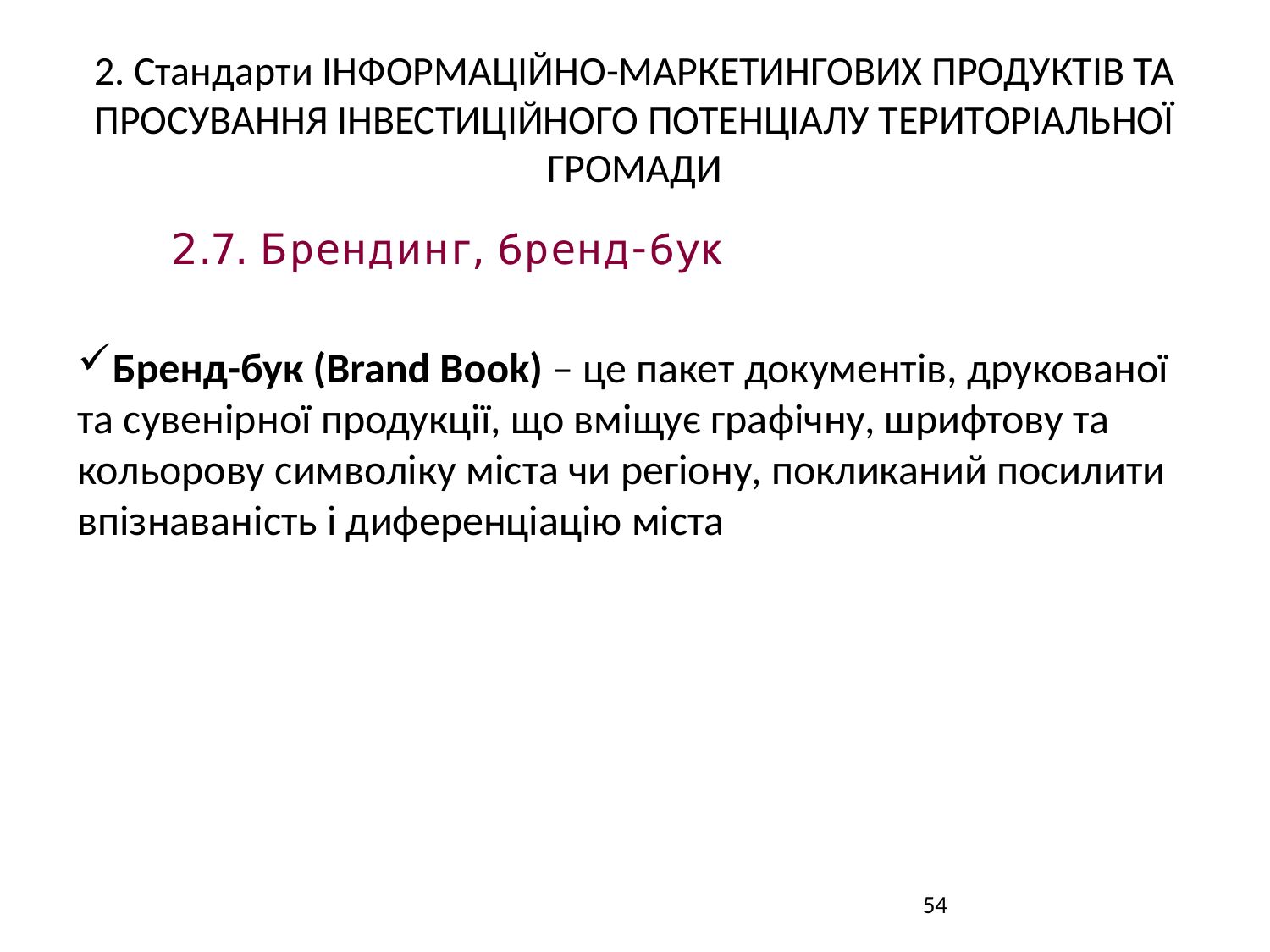

# 2. Стандарти ІНФОРМАЦІЙНО-МАРКЕТИНГОВИХ ПРОДУКТІВ ТА ПРОСУВАННЯ ІНВЕСТИЦІЙНОГО ПОТЕНЦІАЛУ ТЕРИТОРІАЛЬНОЇ ГРОМАДИ
2.7. Брендинг, бренд-бук

Бренд-бук (Brand Book) – це пакет документів, друкованої та сувенірної продукції, що вміщує графічну, шрифтову та кольорову символіку міста чи регіону, покликаний посилити впізнаваність і диференціацію міста
54